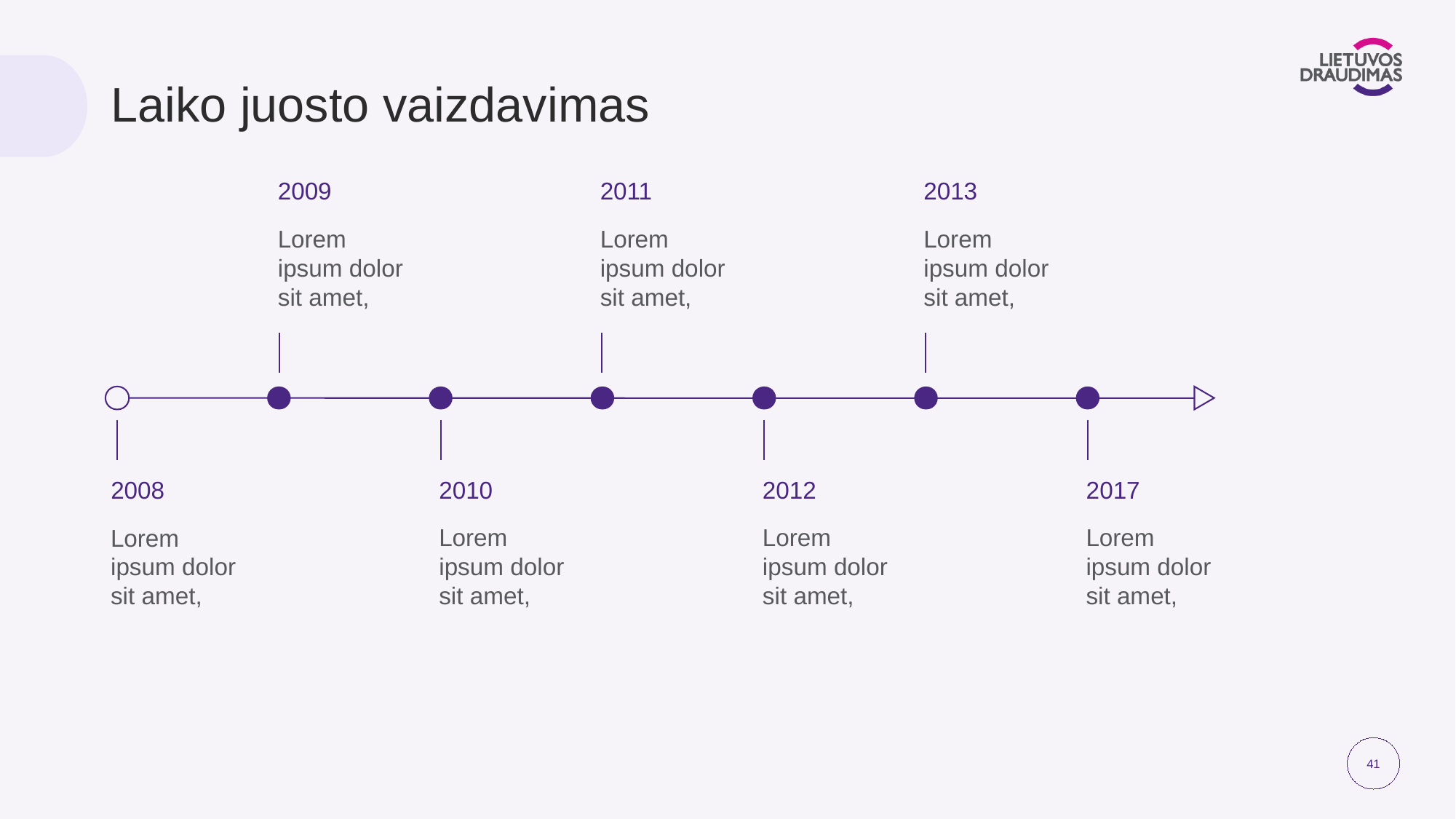

# Laiko juosto vaizdavimas
2009
2011
2013
Lorem ipsum dolor sit amet,
Lorem ipsum dolor sit amet,
Lorem ipsum dolor sit amet,

2008
2010
2012
2017
Lorem ipsum dolor sit amet,
Lorem ipsum dolor sit amet,
Lorem ipsum dolor sit amet,
Lorem ipsum dolor sit amet,
41